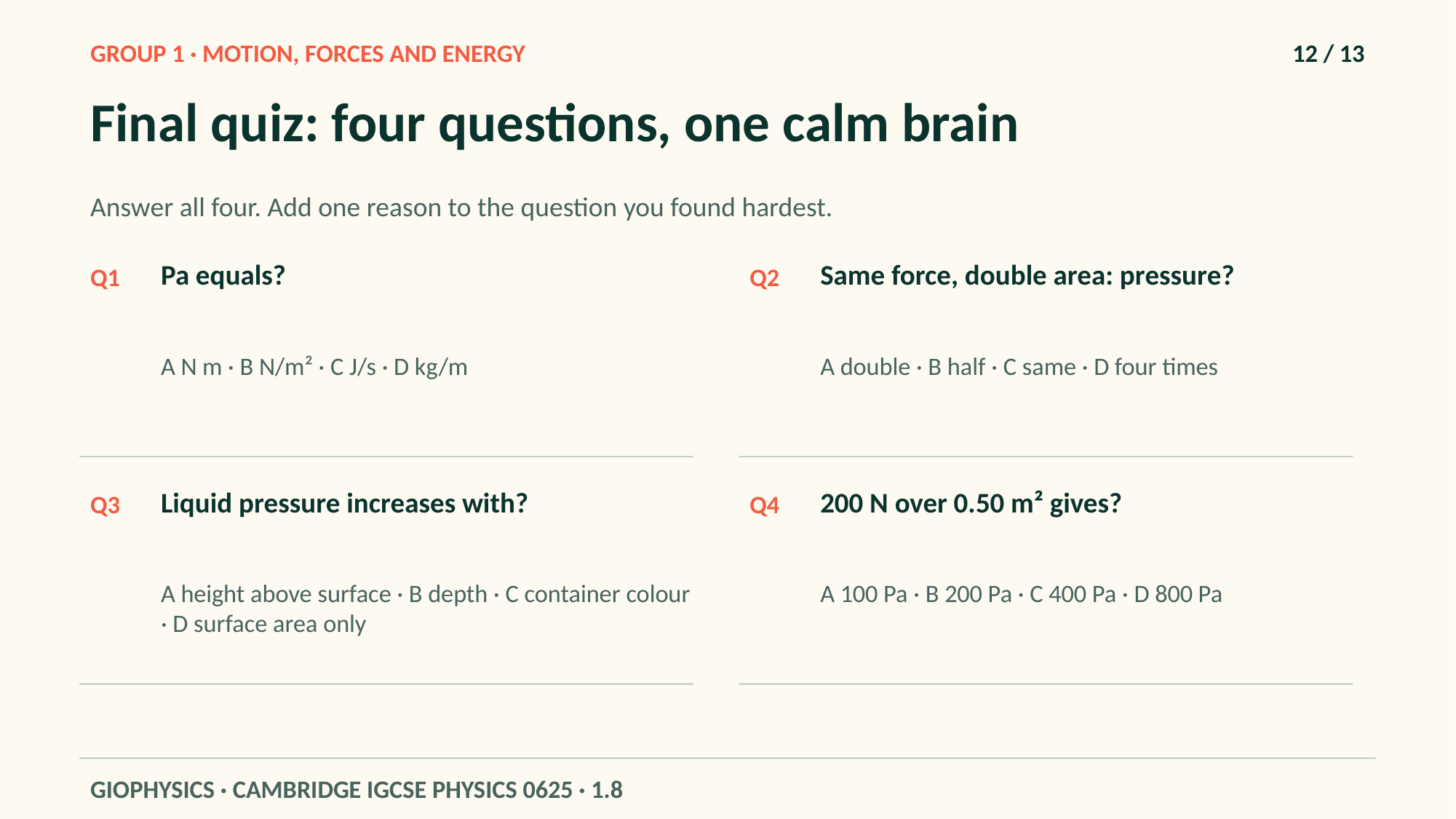

GROUP 1 · MOTION, FORCES AND ENERGY
12 / 13
Final quiz: four questions, one calm brain
Answer all four. Add one reason to the question you found hardest.
Pa equals?
Same force, double area: pressure?
Q1
Q2
A N m · B N/m² · C J/s · D kg/m
A double · B half · C same · D four times

Liquid pressure increases with?
200 N over 0.50 m² gives?
Q3
Q4
A height above surface · B depth · C container colour · D surface area only
A 100 Pa · B 200 Pa · C 400 Pa · D 800 Pa

GIOPHYSICS · CAMBRIDGE IGCSE PHYSICS 0625 · 1.8